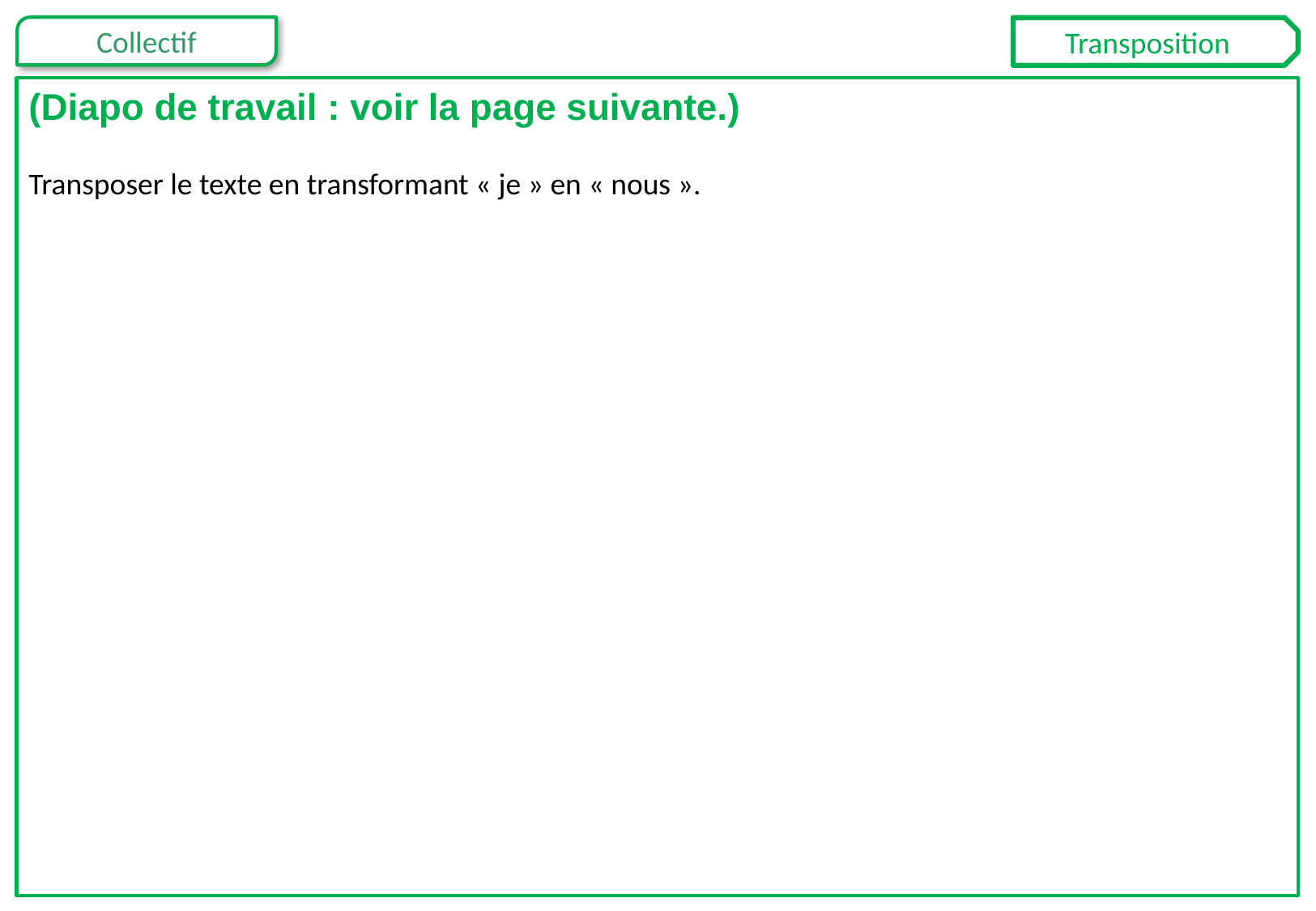

Transposition
(Diapo de travail : voir la page suivante.)

Transposer le texte en transformant « je » en « nous ».